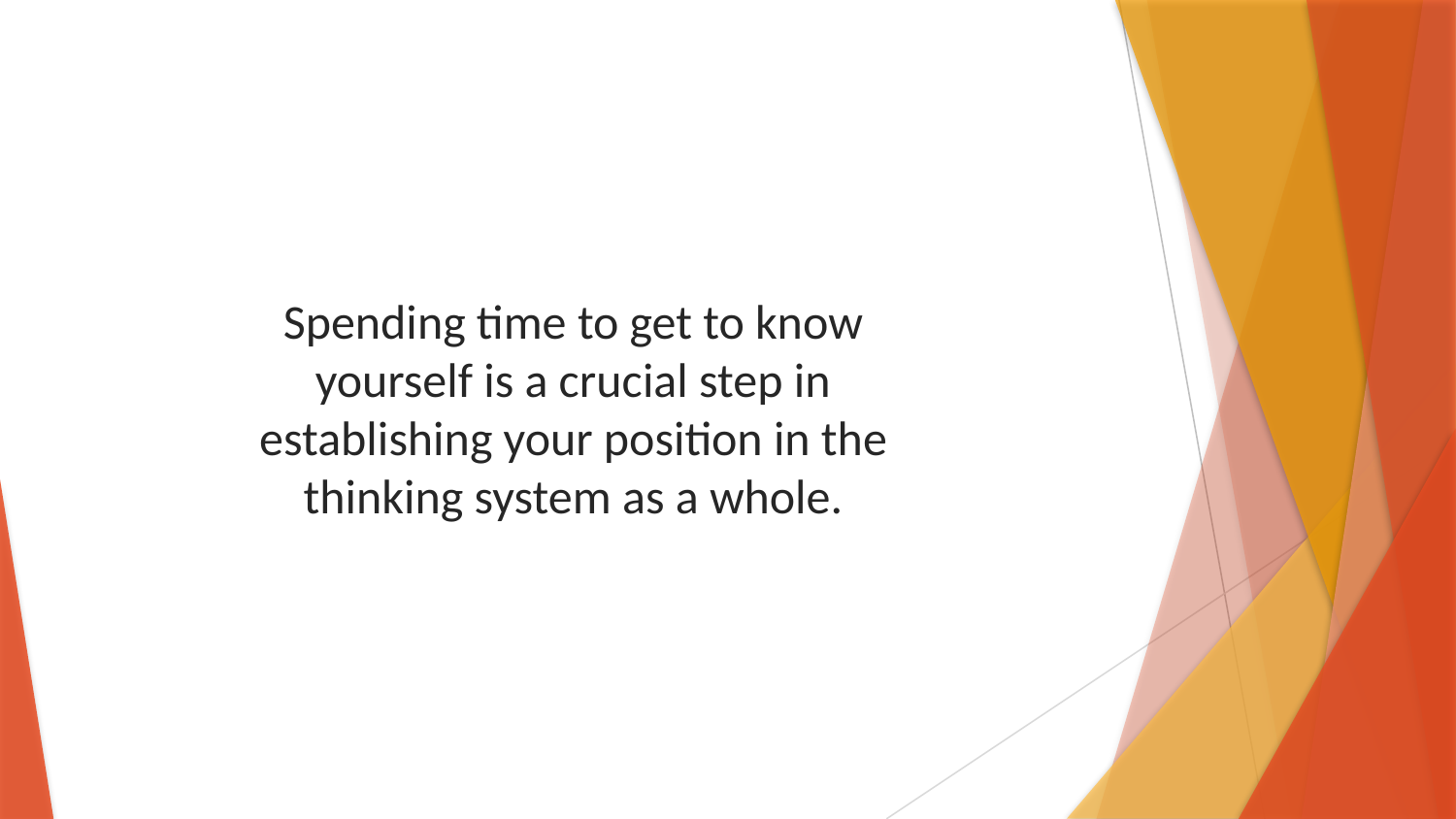

Spending time to get to know yourself is a crucial step in establishing your position in the thinking system as a whole.